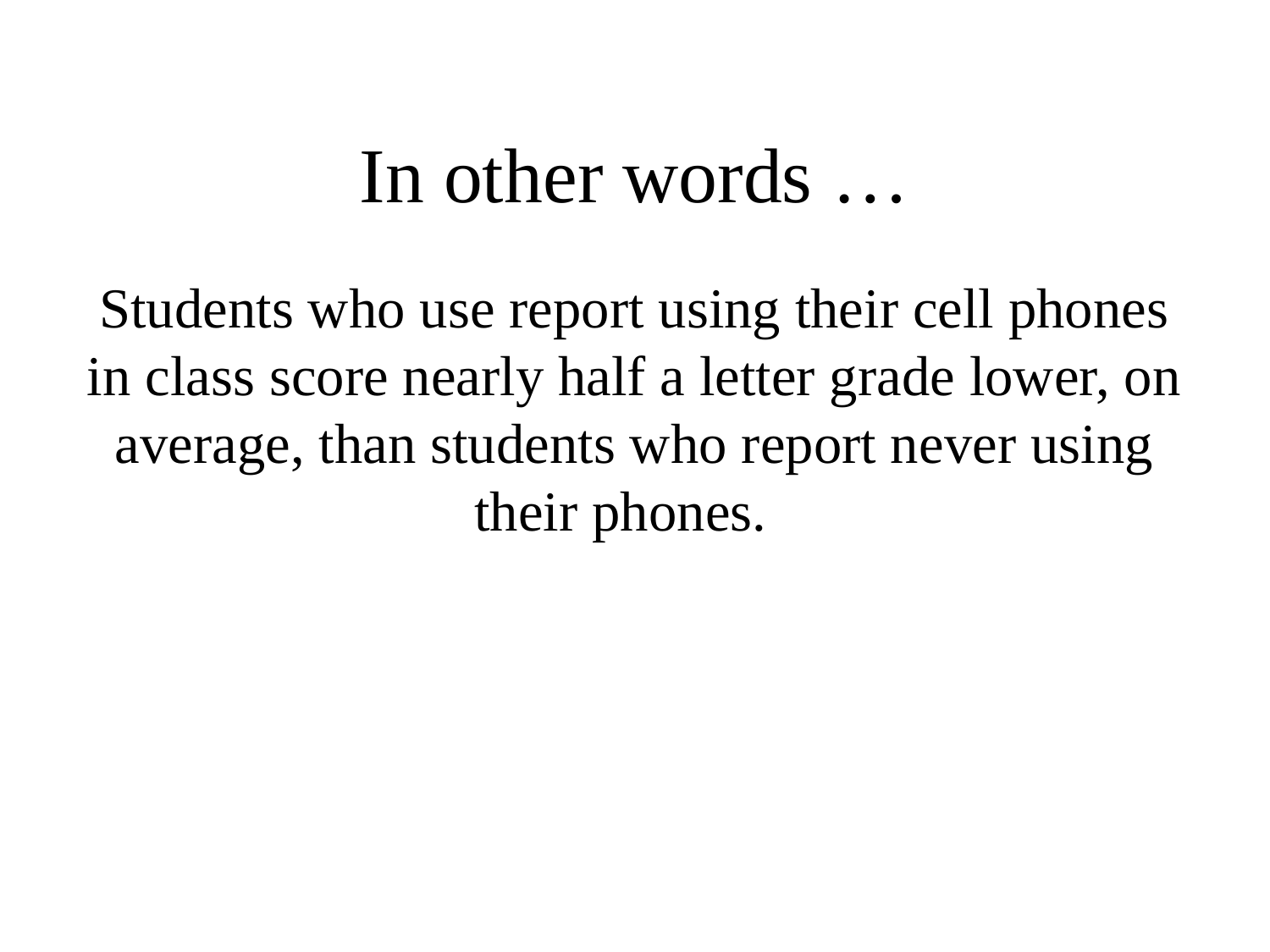

# In other words …
Students who use report using their cell phones in class score nearly half a letter grade lower, on average, than students who report never using their phones.